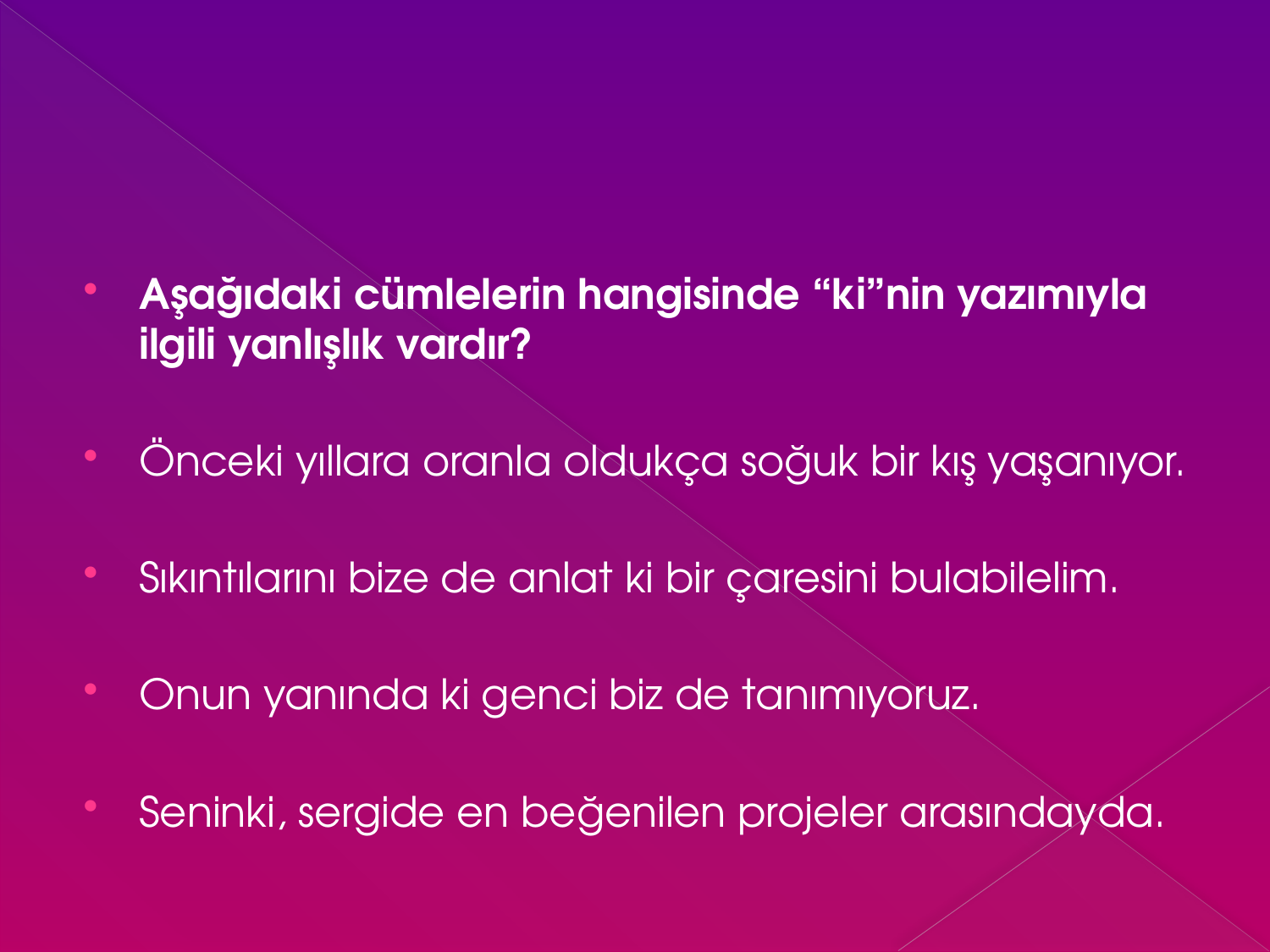

#
Aşağıdaki cümlelerin hangisinde “ki”nin yazımıyla ilgili yanlışlık vardır?

Önceki yıllara oranla oldukça soğuk bir kış yaşanıyor.

Sıkıntılarını bize de anlat ki bir ça­resini bulabilelim.

Onun yanında ki genci biz de ta­nımıyoruz.

Seninki, sergide en beğenilen projeler arasındayda.